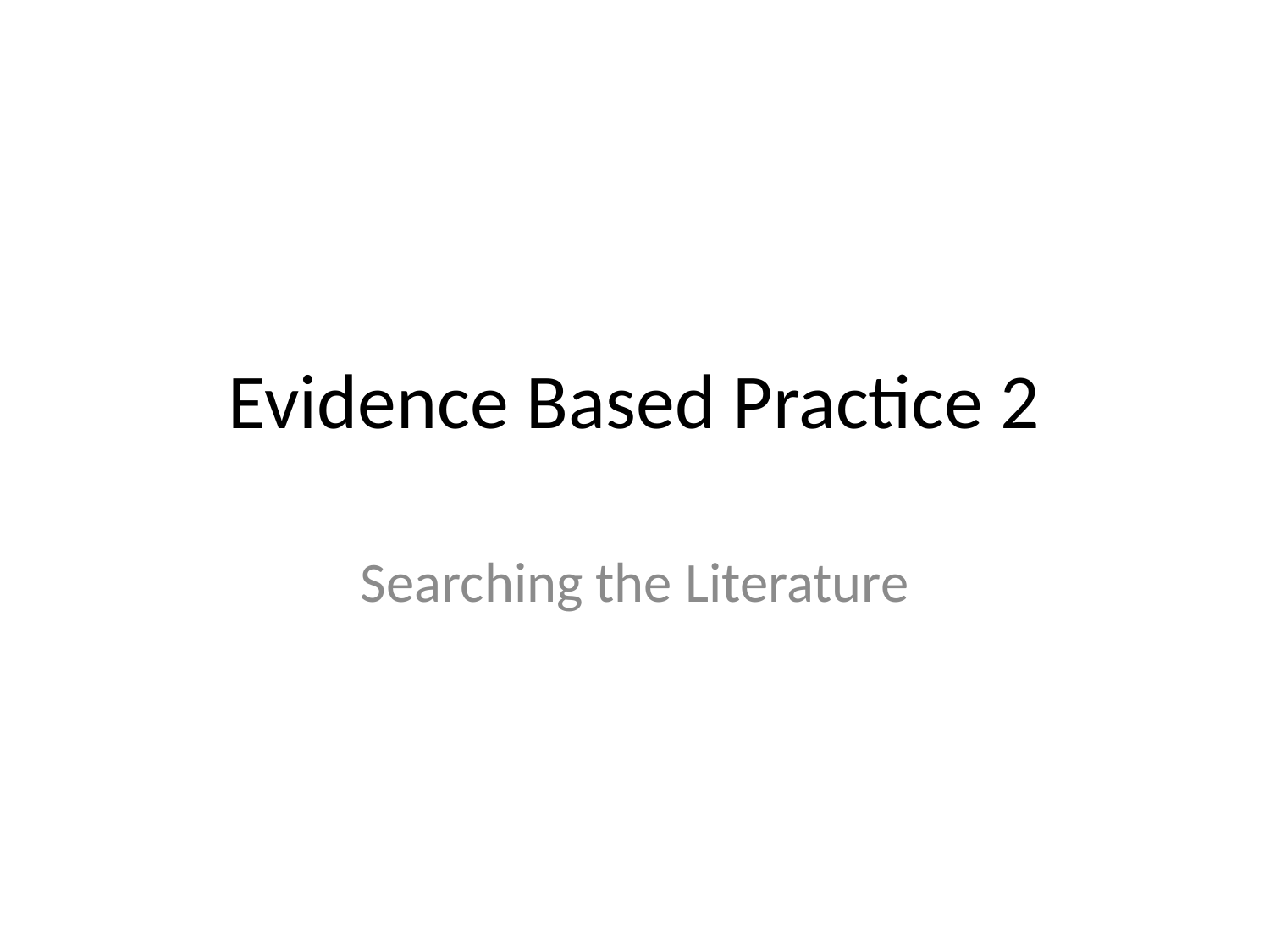

# Evidence Based Practice 2
Searching the Literature